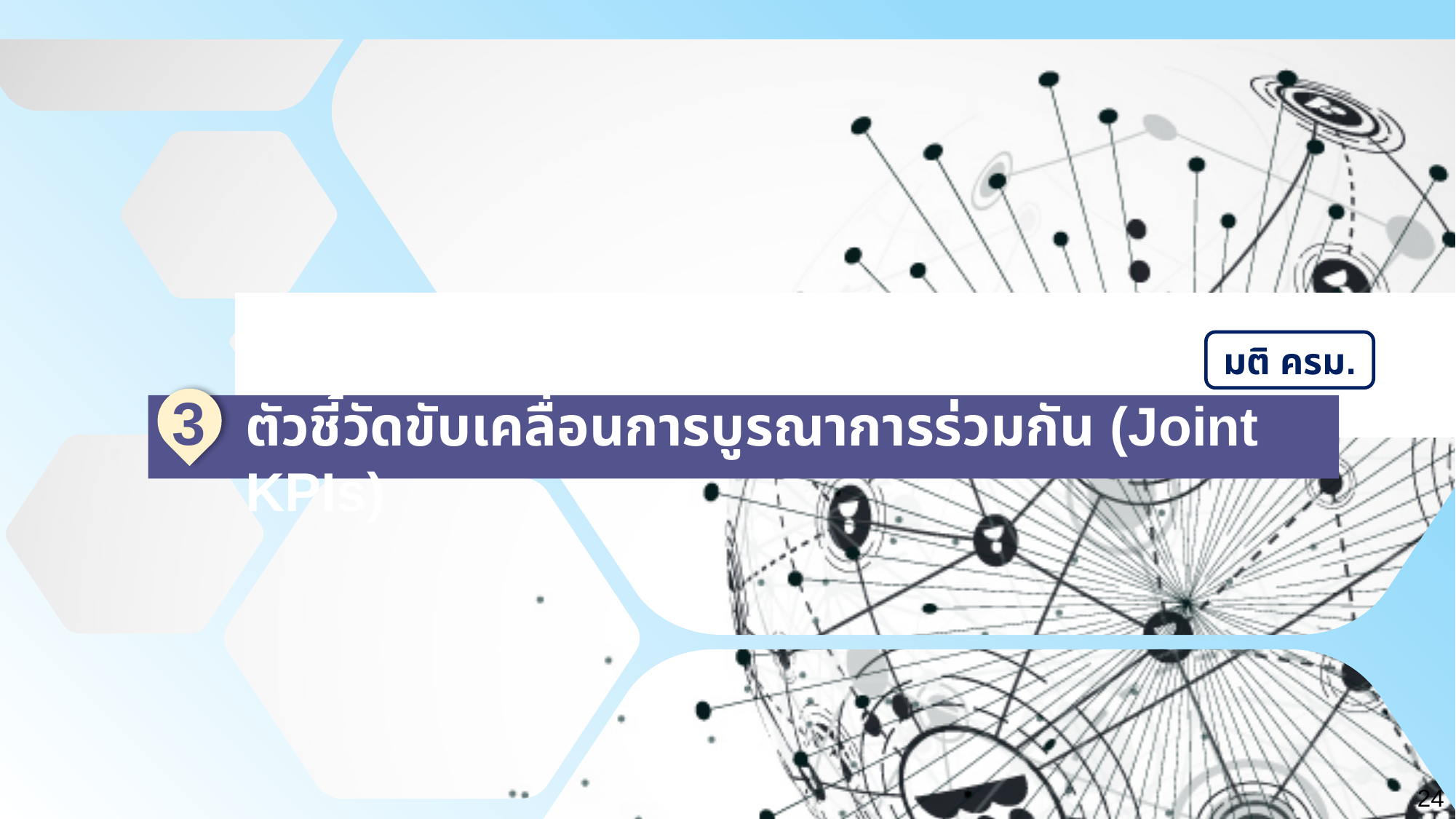

3

ตัวชี้วัดขับเคลื่อนการบูรณาการร่วมกัน (Joint KPIs)
มติ ครม.
24